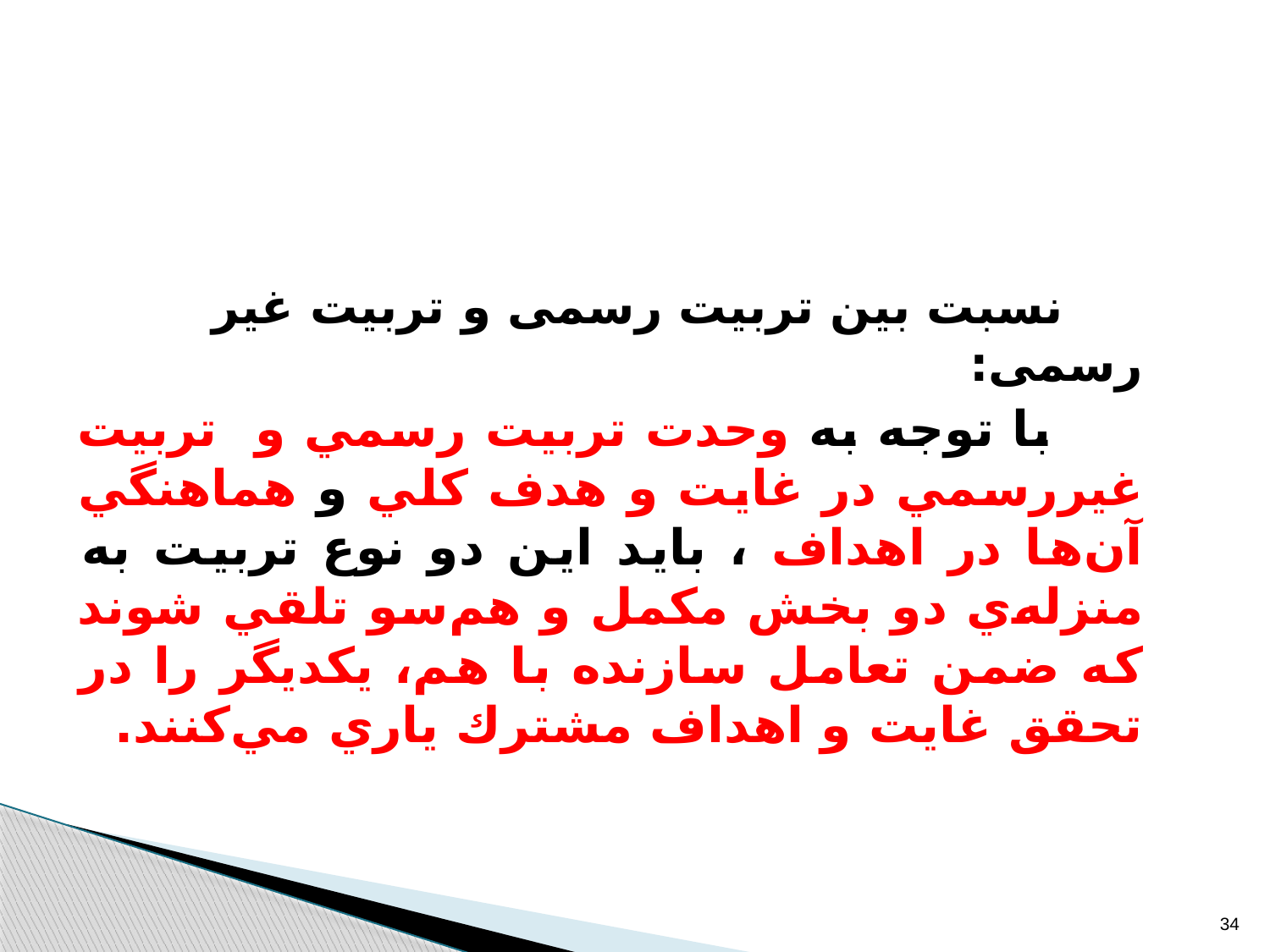

#

       نسبت بین تربیت رسمی و تربیت غیر رسمی:
       با توجه به وحدت تربيت رسمي و  تربيت غيررسمي در غايت و هدف كلي و هماهنگي آن‌ها در اهداف ، بايد اين دو نوع تربيت به منزله‌ي دو بخش مكمل و هم‌سو تلقي شوند كه ضمن تعامل سازنده با هم، يكديگر را در تحقق غايت و اهداف مشترك ياري مي‌كنند.
34